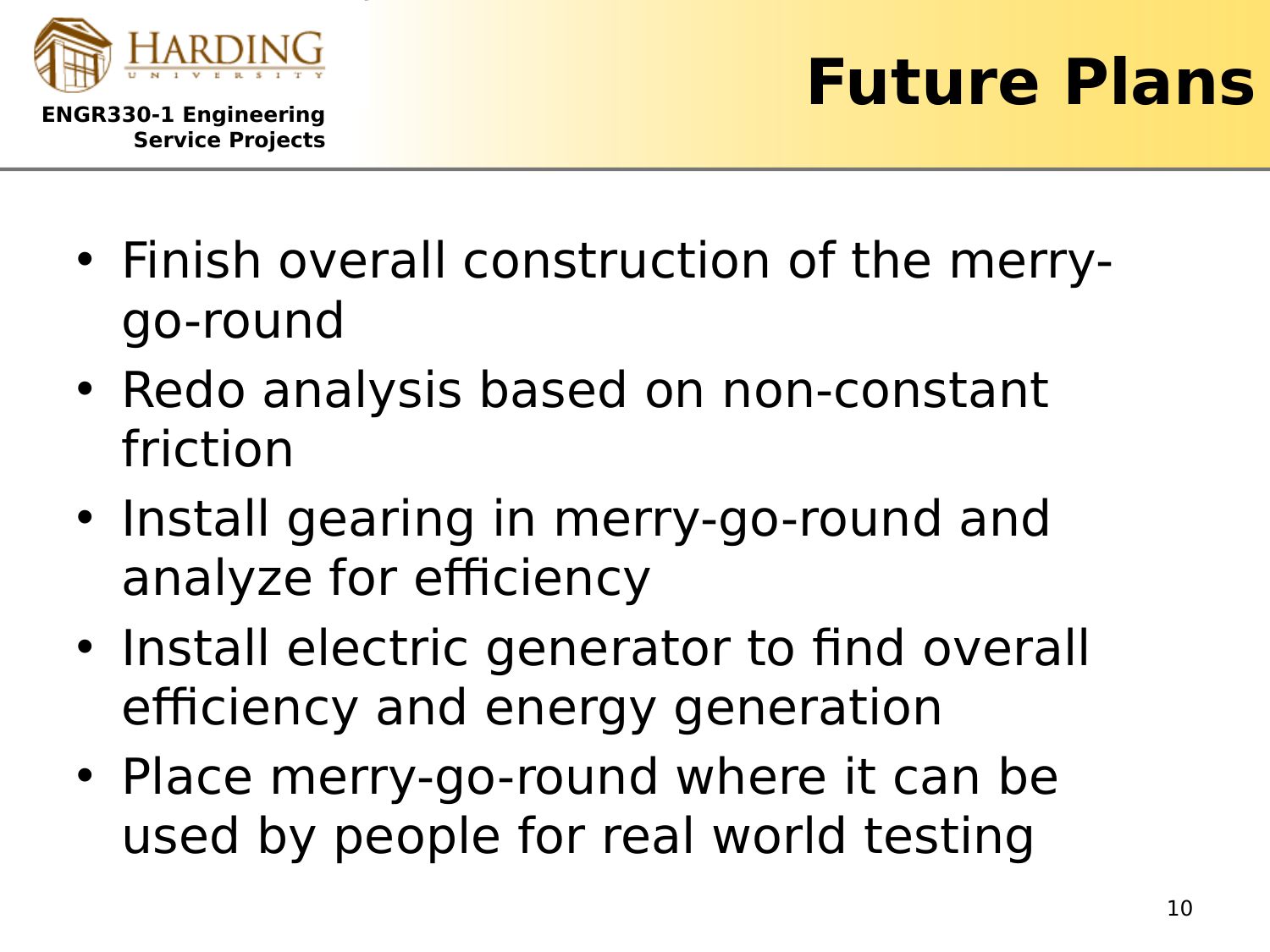

# Future Plans
Finish overall construction of the merry-go-round
Redo analysis based on non-constant friction
Install gearing in merry-go-round and analyze for efficiency
Install electric generator to find overall efficiency and energy generation
Place merry-go-round where it can be used by people for real world testing

10